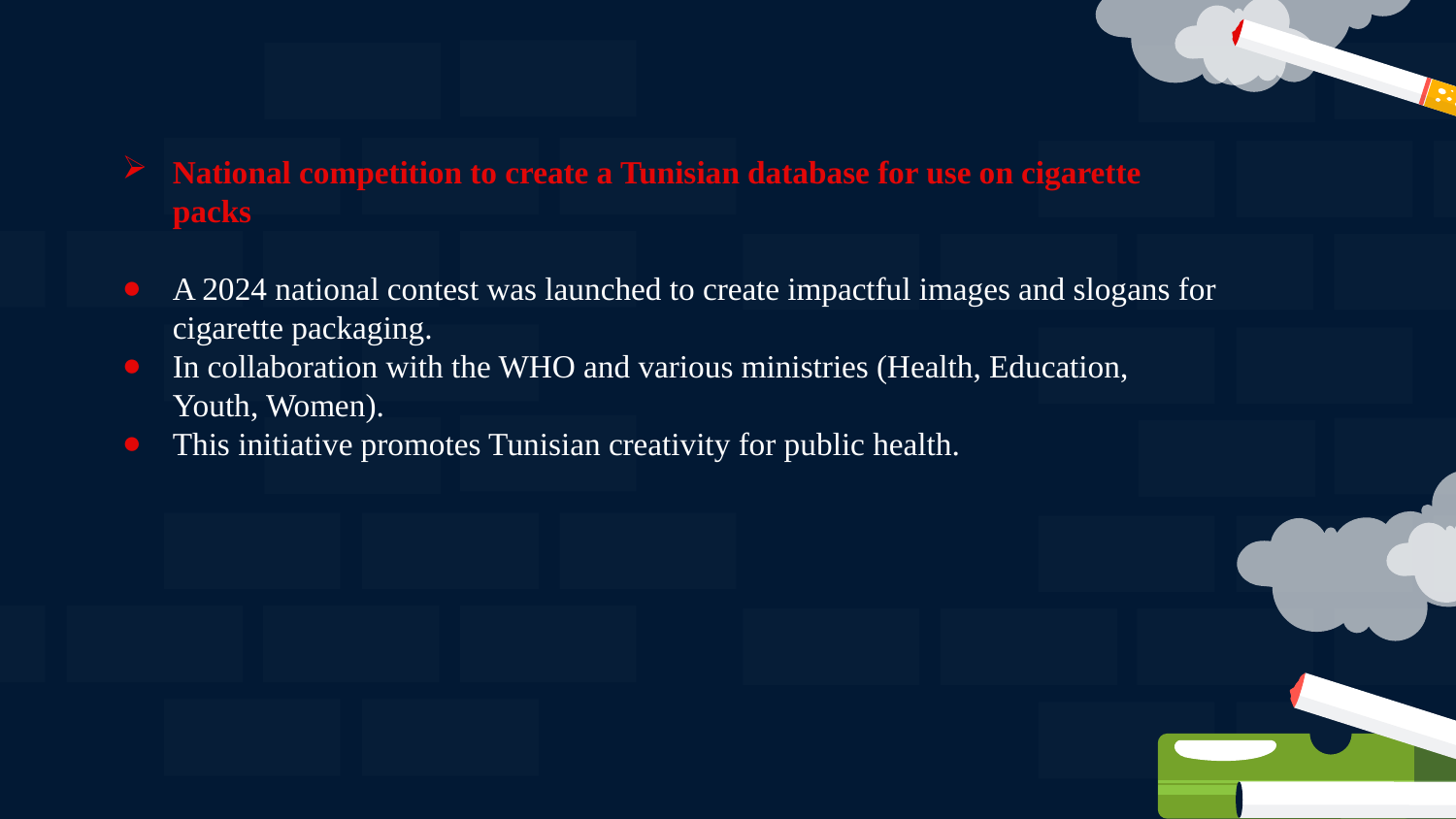

National competition to create a Tunisian database for use on cigarette packs

A 2024 national contest was launched to create impactful images and slogans for cigarette packaging.
In collaboration with the WHO and various ministries (Health, Education, Youth, Women).
This initiative promotes Tunisian creativity for public health.